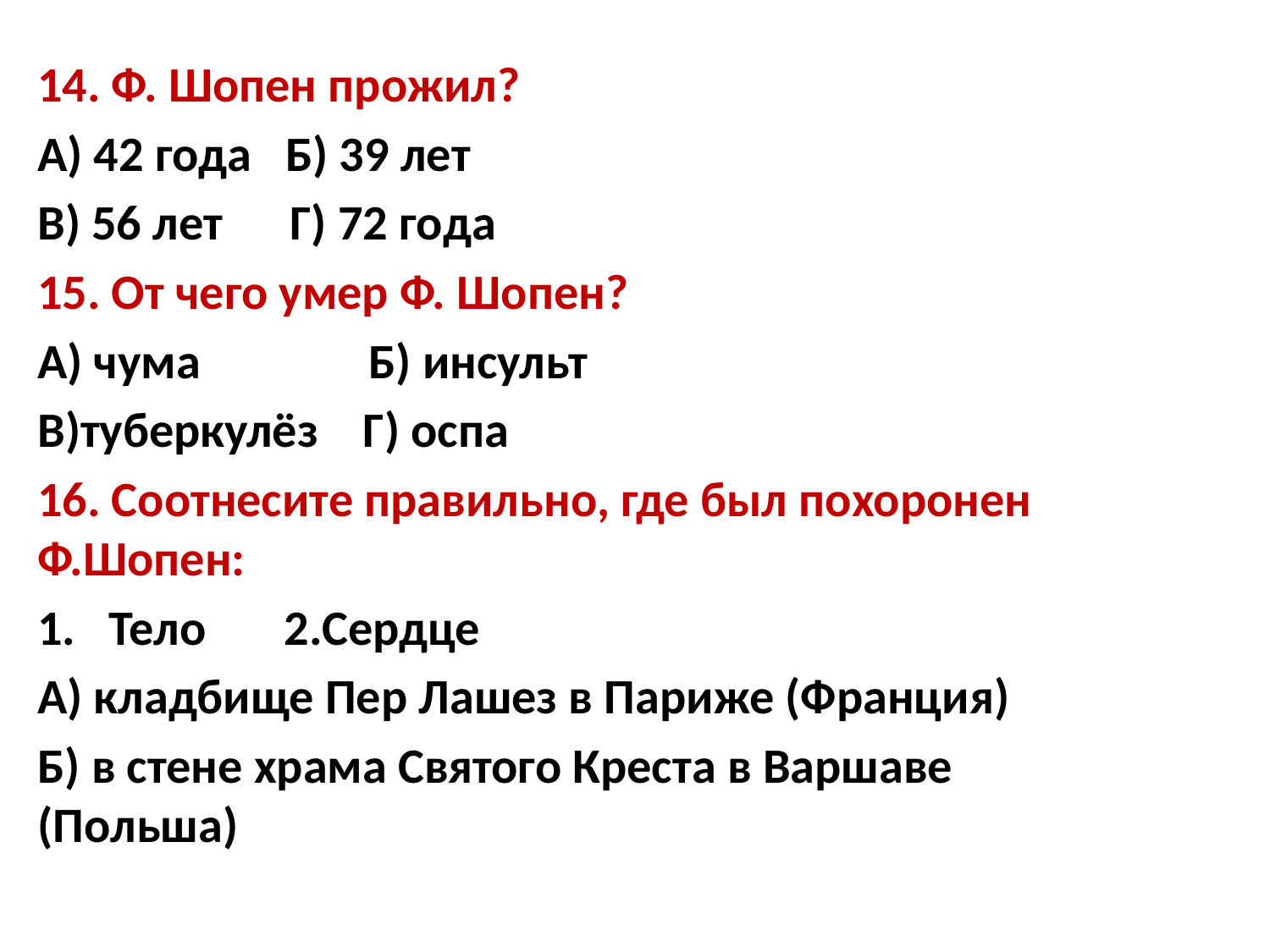

14. Ф. Шопен прожил?
А) 42 года   Б) 39 лет
В) 56 лет      Г) 72 года
15. От чего умер Ф. Шопен?
А) чума               Б) инсульт
В)туберкулёз    Г) оспа
16. Соотнесите правильно, где был похоронен Ф.Шопен:
Тело       2.Сердце
А) кладбище Пер Лашез в Париже (Франция)
Б) в стене храма Святого Креста в Варшаве (Польша)